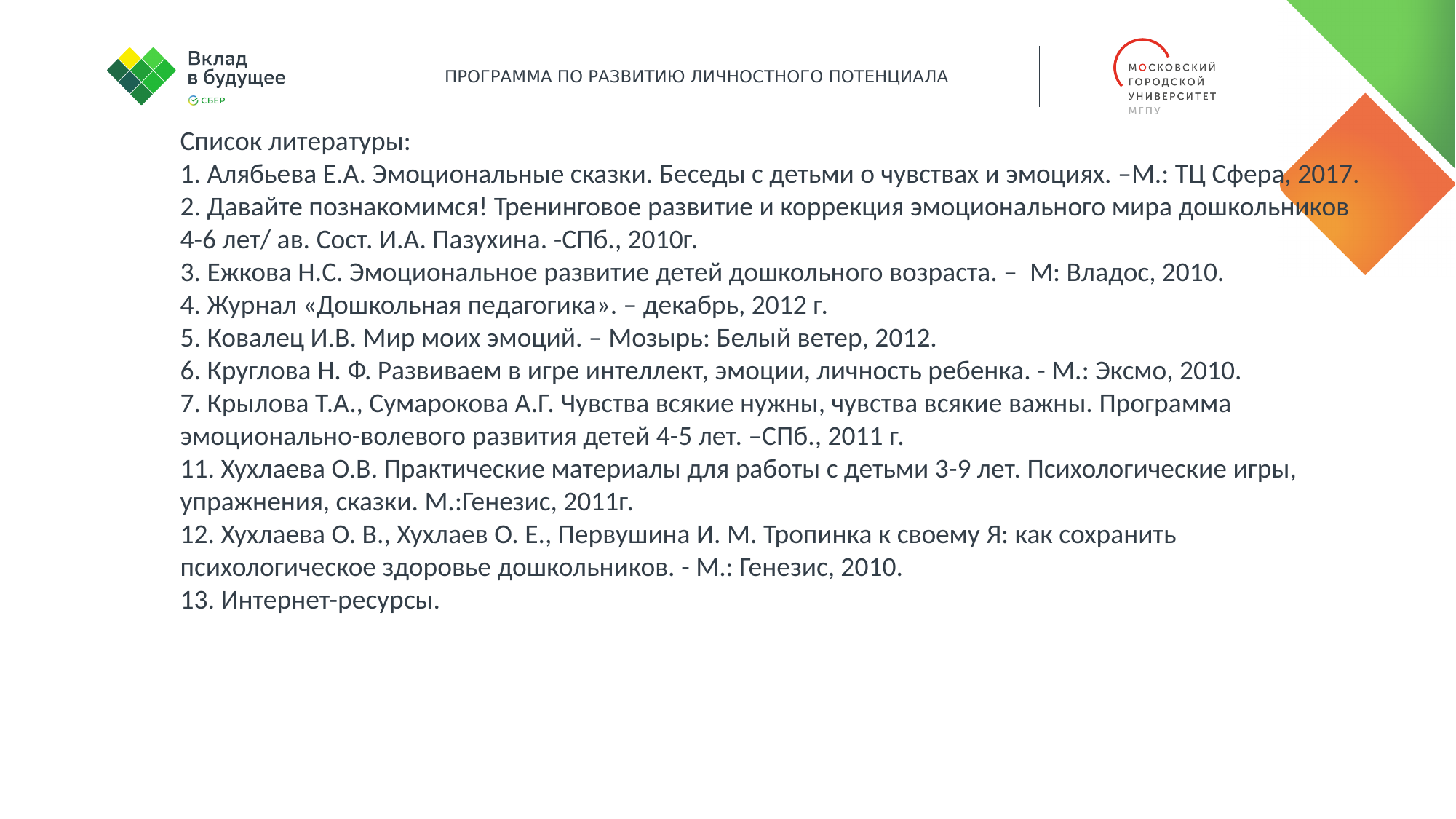

Список литературы:
1. Алябьева Е.А. Эмоциональные сказки. Беседы с детьми о чувствах и эмоциях. –М.: ТЦ Сфера, 2017.
2. Давайте познакомимся! Тренинговое развитие и коррекция эмоционального мира дошкольников 4-6 лет/ ав. Сост. И.А. Пазухина. -СПб., 2010г.
3. Ежкова Н.С. Эмоциональное развитие детей дошкольного возраста. –  М: Владос, 2010.
4. Журнал «Дошкольная педагогика». – декабрь, 2012 г.
5. Ковалец И.В. Мир моих эмоций. – Мозырь: Белый ветер, 2012.
6. Круглова Н. Ф. Развиваем в игре интеллект, эмоции, личность ребенка. - М.: Эксмо, 2010.
7. Крылова Т.А., Сумарокова А.Г. Чувства всякие нужны, чувства всякие важны. Программа эмоционально-волевого развития детей 4-5 лет. –СПб., 2011 г.
11. Хухлаева О.В. Практические материалы для работы с детьми 3-9 лет. Психологические игры, упражнения, сказки. М.:Генезис, 2011г.
12. Хухлаева О. В., Хухлаев О. Е., Первушина И. М. Тропинка к своему Я: как сохранить психологическое здоровье дошкольников. - М.: Генезис, 2010.
13. Интернет-ресурсы.